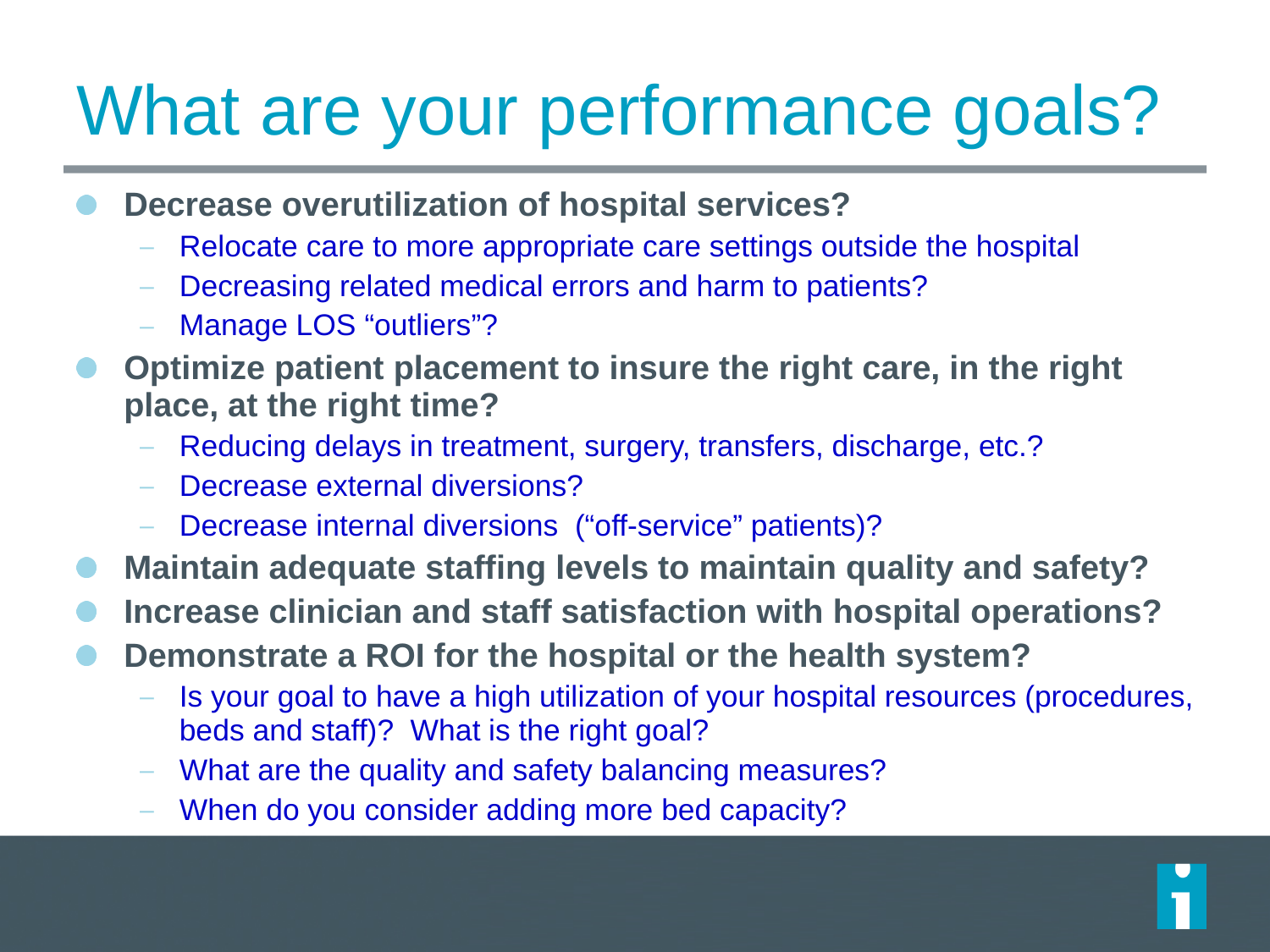

# What are your performance goals?
Decrease overutilization of hospital services?
Relocate care to more appropriate care settings outside the hospital
Decreasing related medical errors and harm to patients?
Manage LOS “outliers”?
Optimize patient placement to insure the right care, in the right place, at the right time?
Reducing delays in treatment, surgery, transfers, discharge, etc.?
Decrease external diversions?
Decrease internal diversions  (“off-service” patients)?
Maintain adequate staffing levels to maintain quality and safety?
Increase clinician and staff satisfaction with hospital operations?
Demonstrate a ROI for the hospital or the health system?
Is your goal to have a high utilization of your hospital resources (procedures, beds and staff)?  What is the right goal?
What are the quality and safety balancing measures?
When do you consider adding more bed capacity?